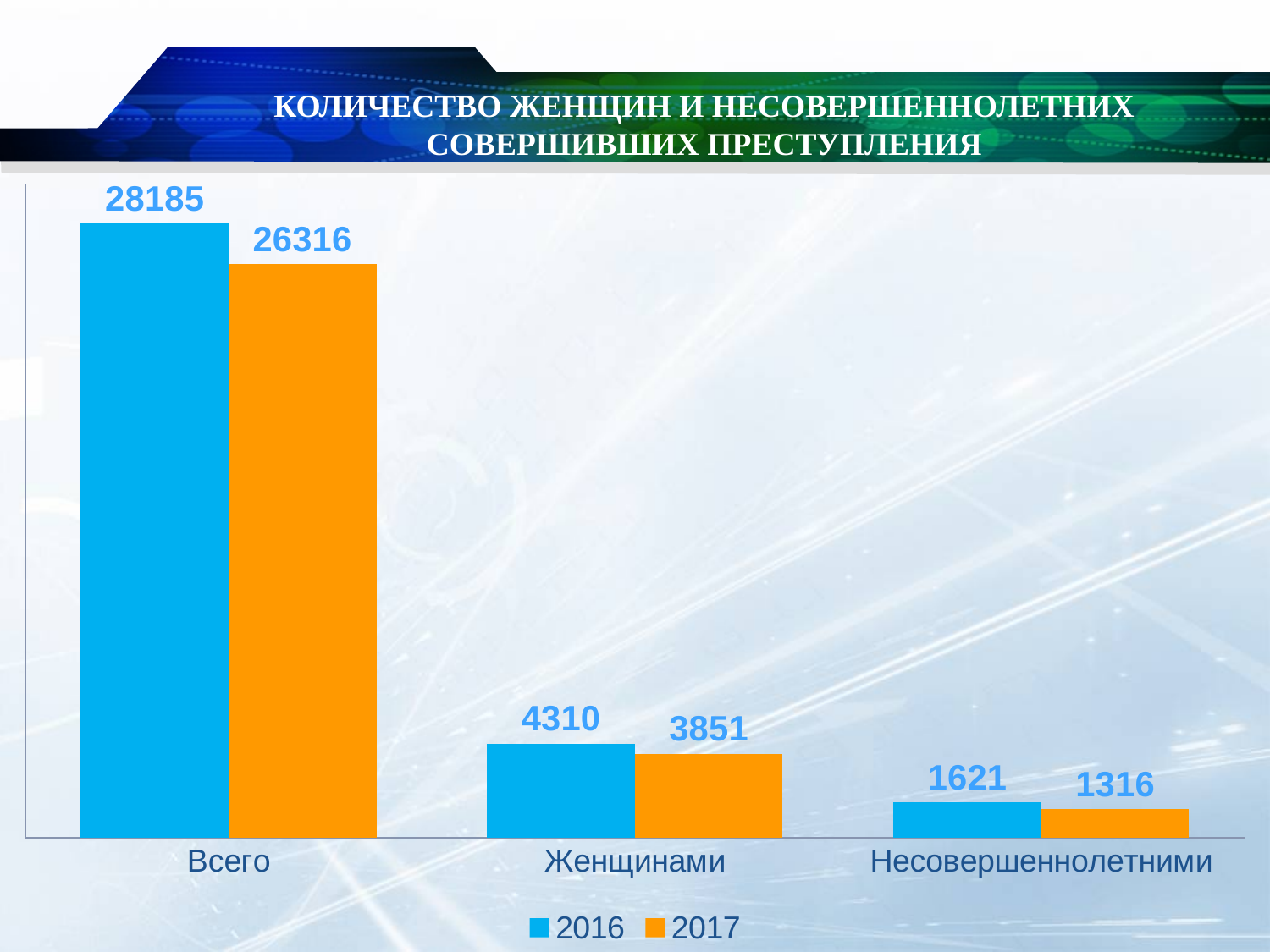

КОЛИЧЕСТВО ЖЕНЩИН И НЕСОВЕРШЕННОЛЕТНИХ СОВЕРШИВШИХ ПРЕСТУПЛЕНИЯ

### Chart

| Category | 2016 | 2017 |
|---|---|---|
| Всего | 28185.0 | 26316.0 |
| Женщинами | 4310.0 | 3851.0 |
| Несовершеннолетними | 1621.0 | 1316.0 |